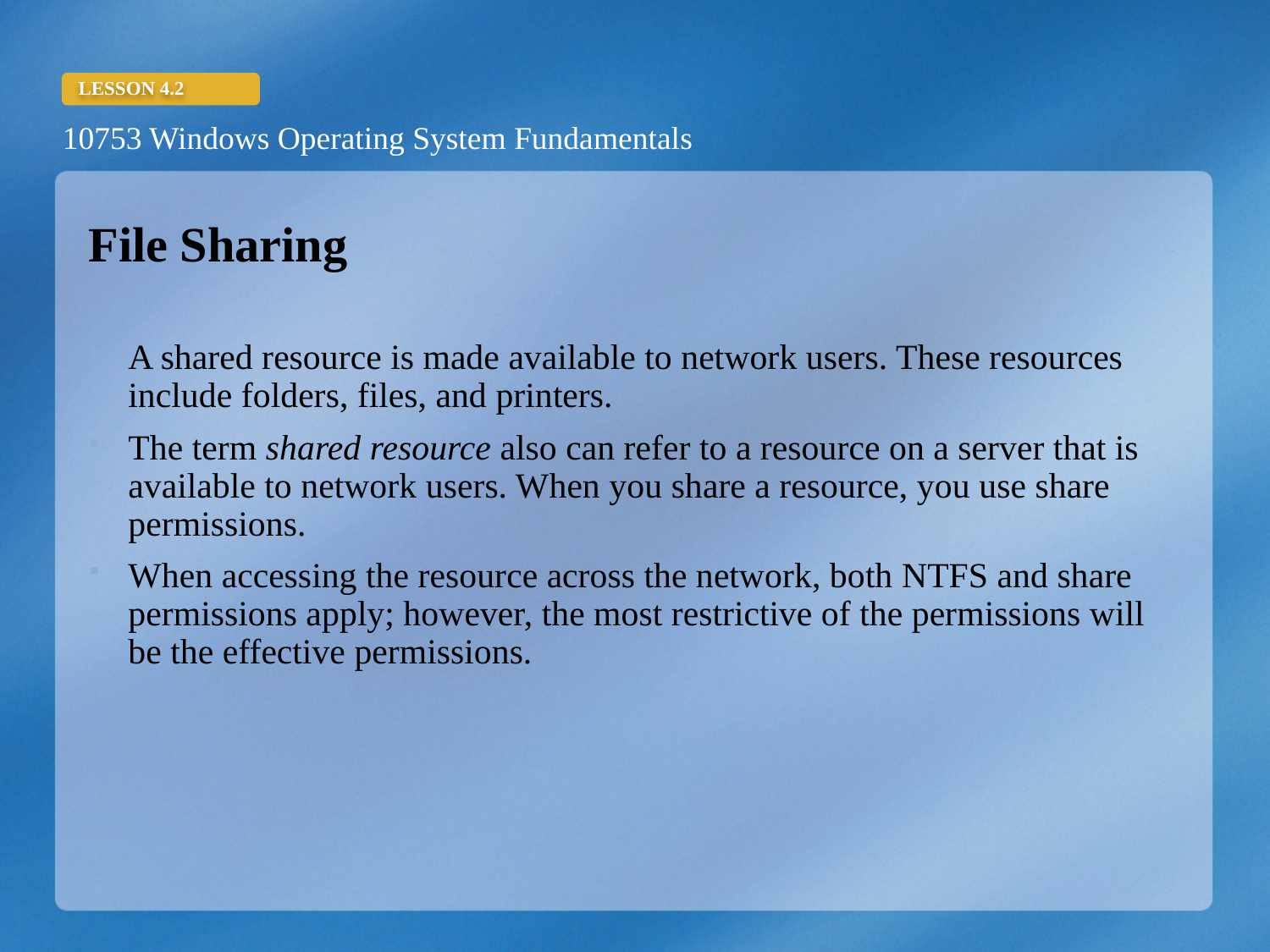

File Sharing

A shared resource is made available to network users. These resources include folders, files, and printers.
The term shared resource also can refer to a resource on a server that is available to network users. When you share a resource, you use share permissions.
When accessing the resource across the network, both NTFS and share permissions apply; however, the most restrictive of the permissions will be the effective permissions.